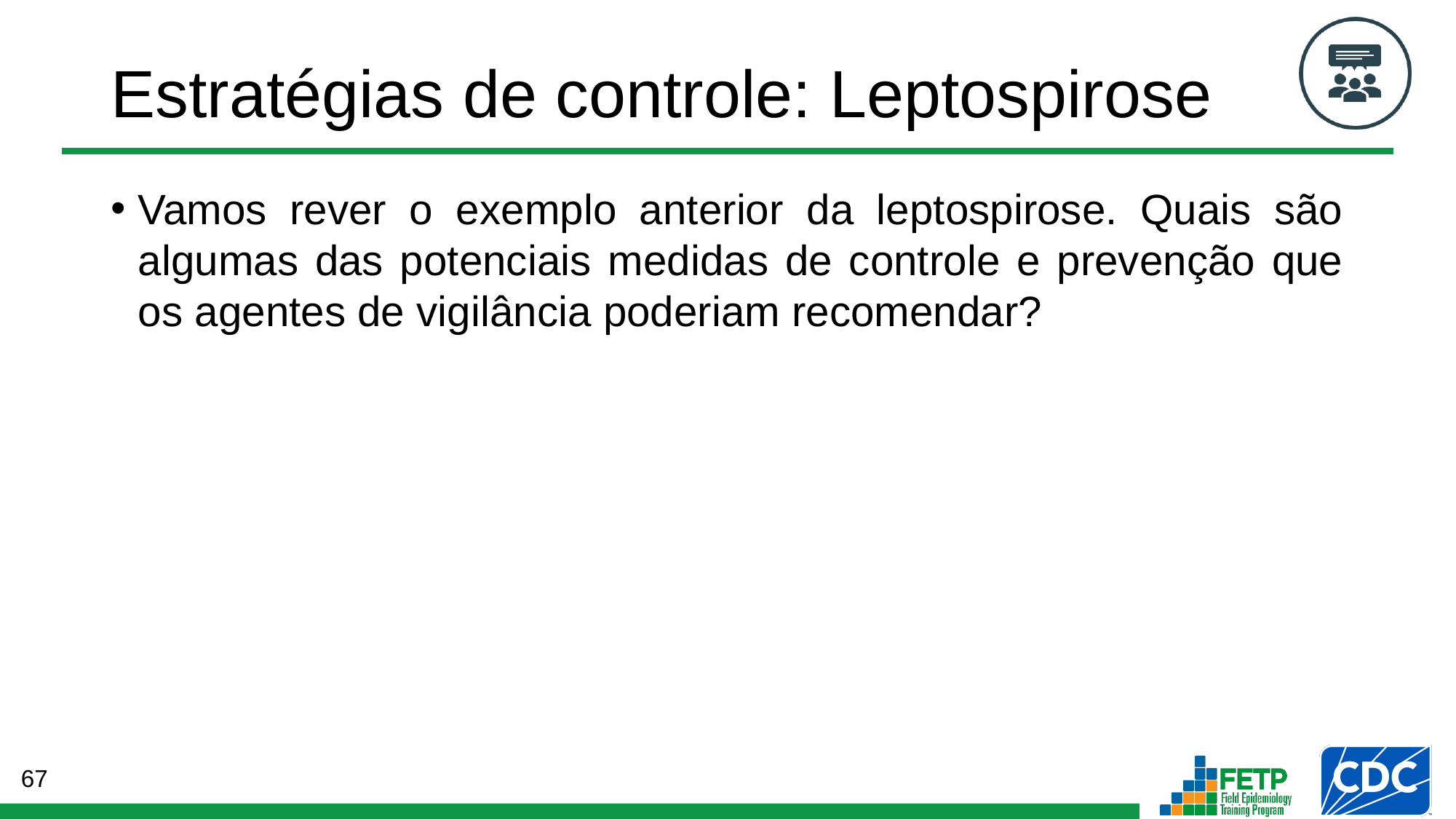

# Estratégias de controle: Leptospirose
Vamos rever o exemplo anterior da leptospirose. Quais são algumas das potenciais medidas de controle e prevenção que os agentes de vigilância poderiam recomendar?